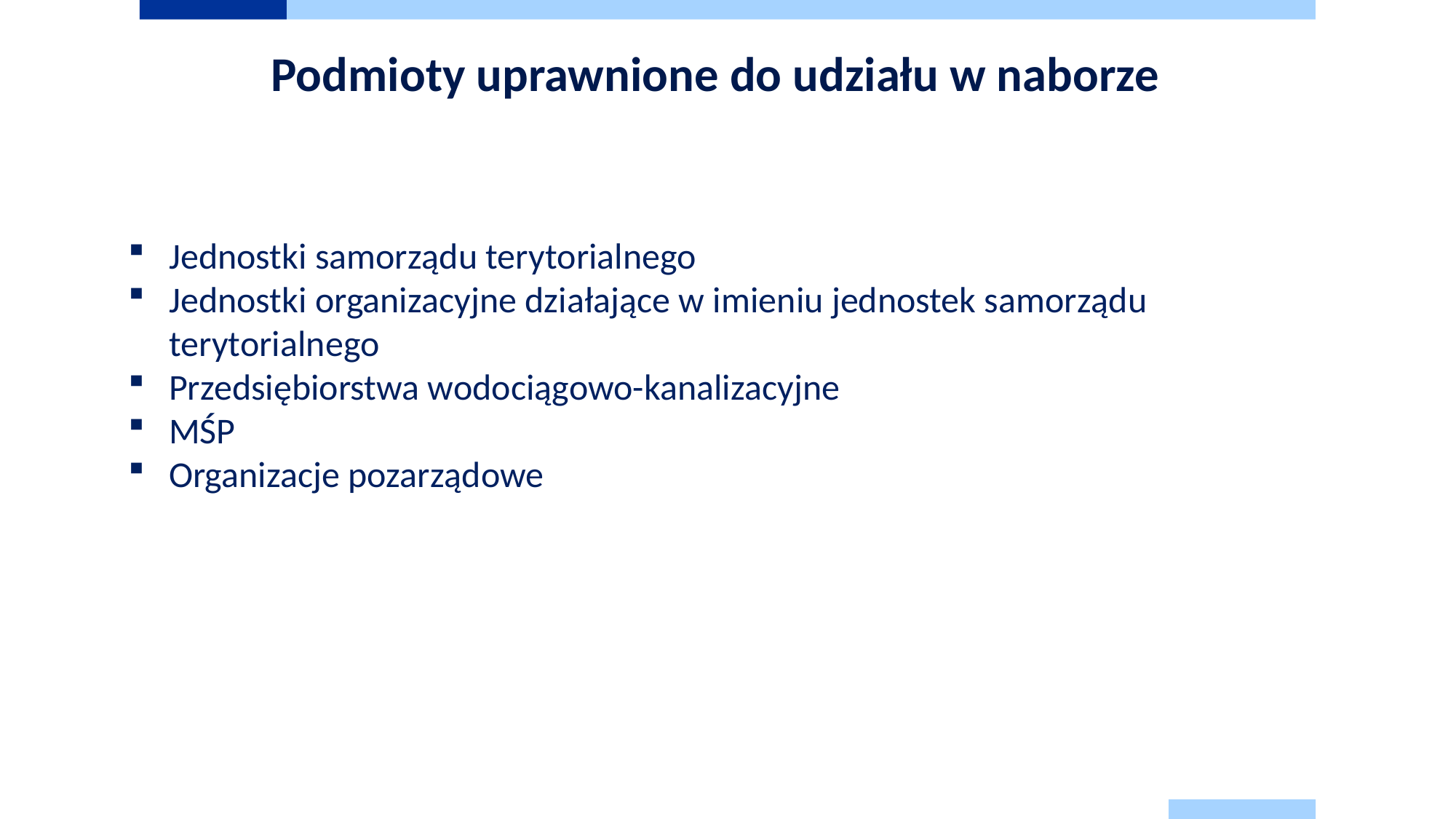

Podmioty uprawnione do udziału w naborze
Jednostki samorządu terytorialnego
Jednostki organizacyjne działające w imieniu jednostek samorządu terytorialnego
Przedsiębiorstwa wodociągowo-kanalizacyjne
MŚP
Organizacje pozarządowe